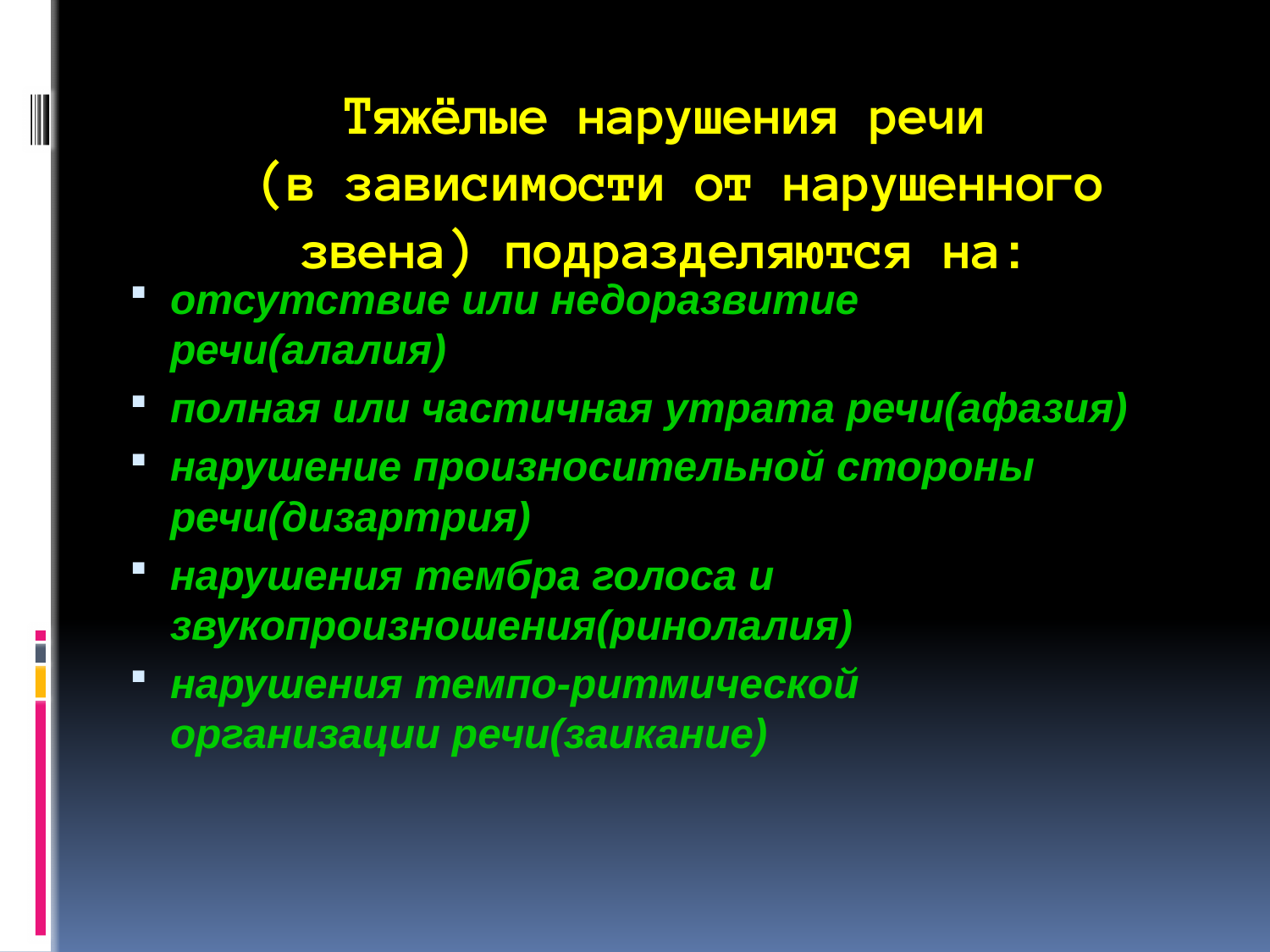

# Тяжёлые нарушения речи (в зависимости от нарушенного звена) подразделяются на:

отсутствие или недоразвитие речи(алалия)
полная или частичная утрата речи(афазия)
нарушение произносительной стороны речи(дизартрия)
нарушения тембра голоса и звукопроизношения(ринолалия)
нарушения темпо-ритмической организации речи(заикание)